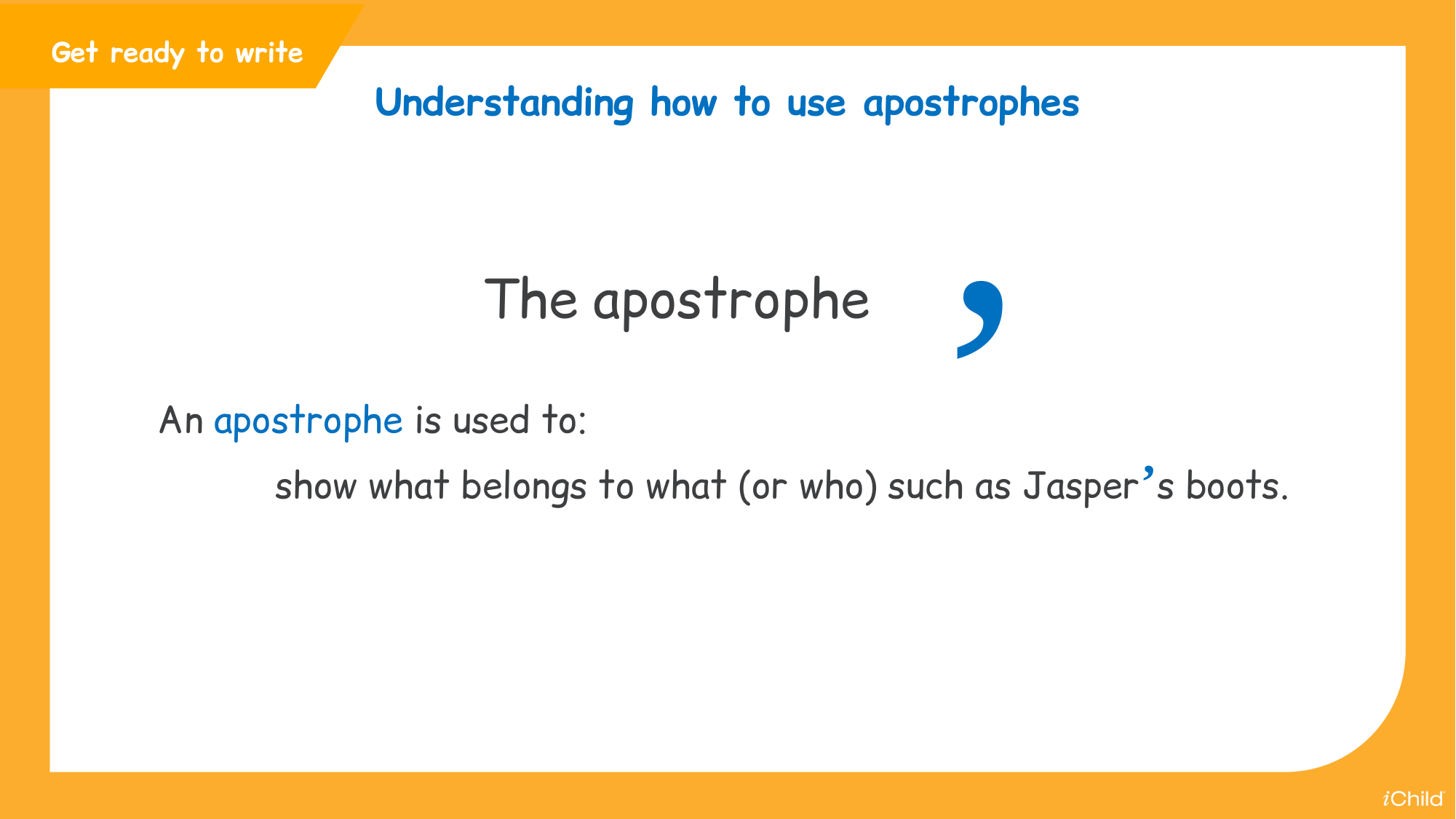

Get ready to write
Understanding how to use apostrophes
’
The apostrophe
An apostrophe is used to:
show what belongs to what (or who) such as Jasper’s boots.